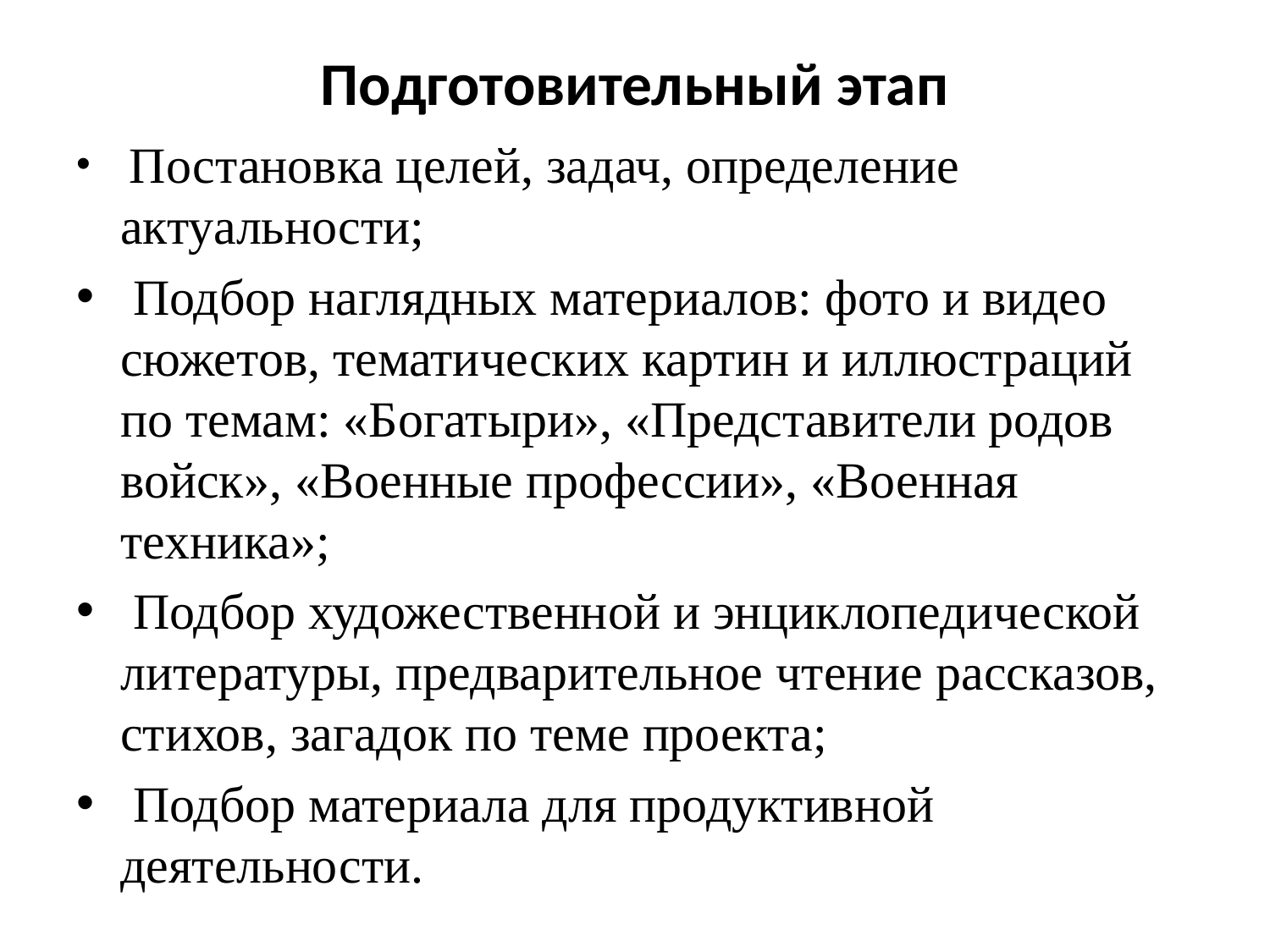

# Подготовительный этап
 Постановка целей, задач, определение актуальности;
 Подбор наглядных материалов: фото и видео сюжетов, тематических картин и иллюстраций по темам: «Богатыри», «Представители родов войск», «Военные профессии», «Военная техника»;
 Подбор художественной и энциклопедической литературы, предварительное чтение рассказов, стихов, загадок по теме проекта;
 Подбор материала для продуктивной деятельности.